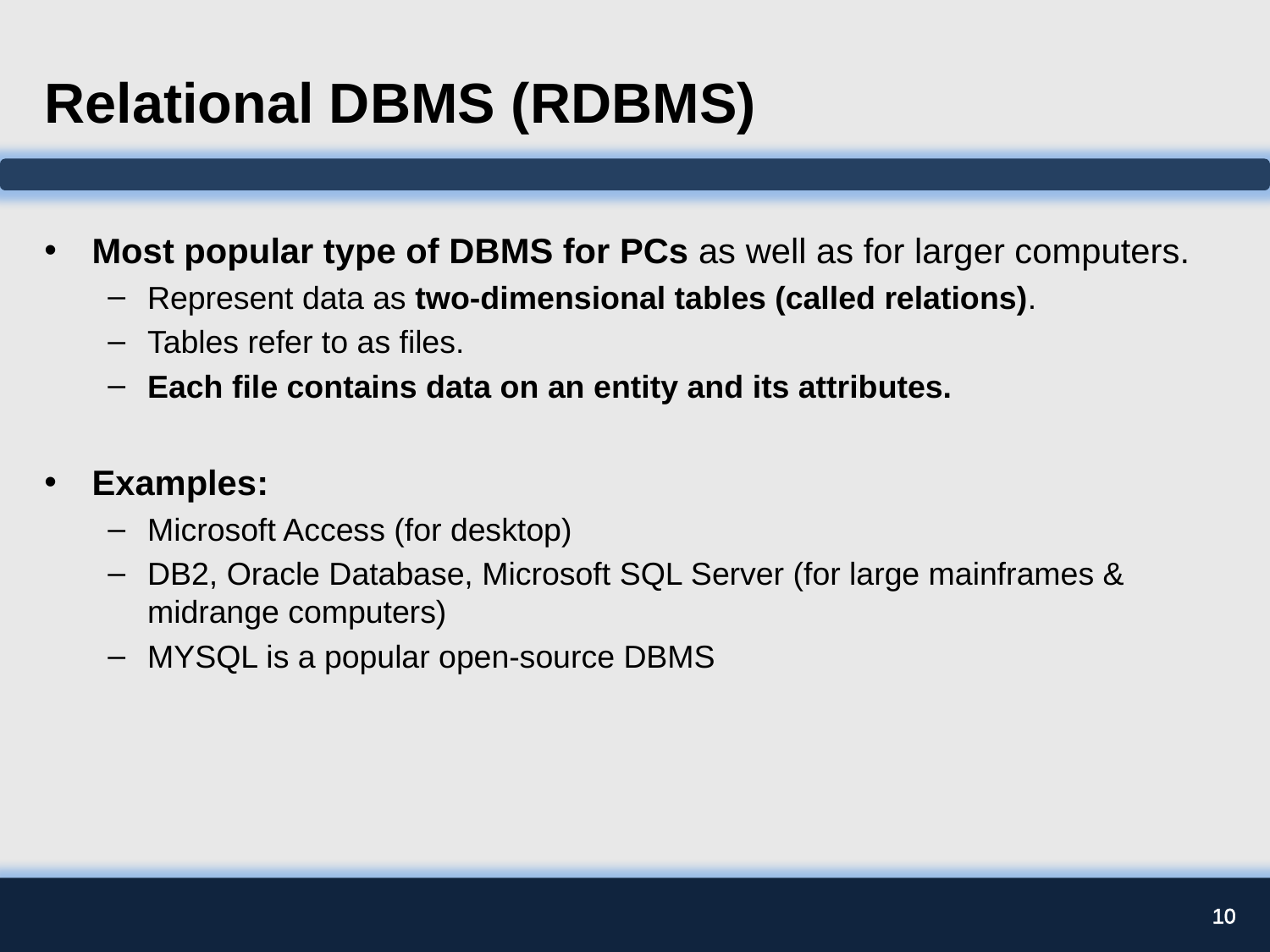

# Relational DBMS (RDBMS)
Most popular type of DBMS for PCs as well as for larger computers.
Represent data as two-dimensional tables (called relations).
Tables refer to as files.
Each file contains data on an entity and its attributes.

Examples:
Microsoft Access (for desktop)
DB2, Oracle Database, Microsoft SQL Server (for large mainframes & midrange computers)
MYSQL is a popular open-source DBMS

10